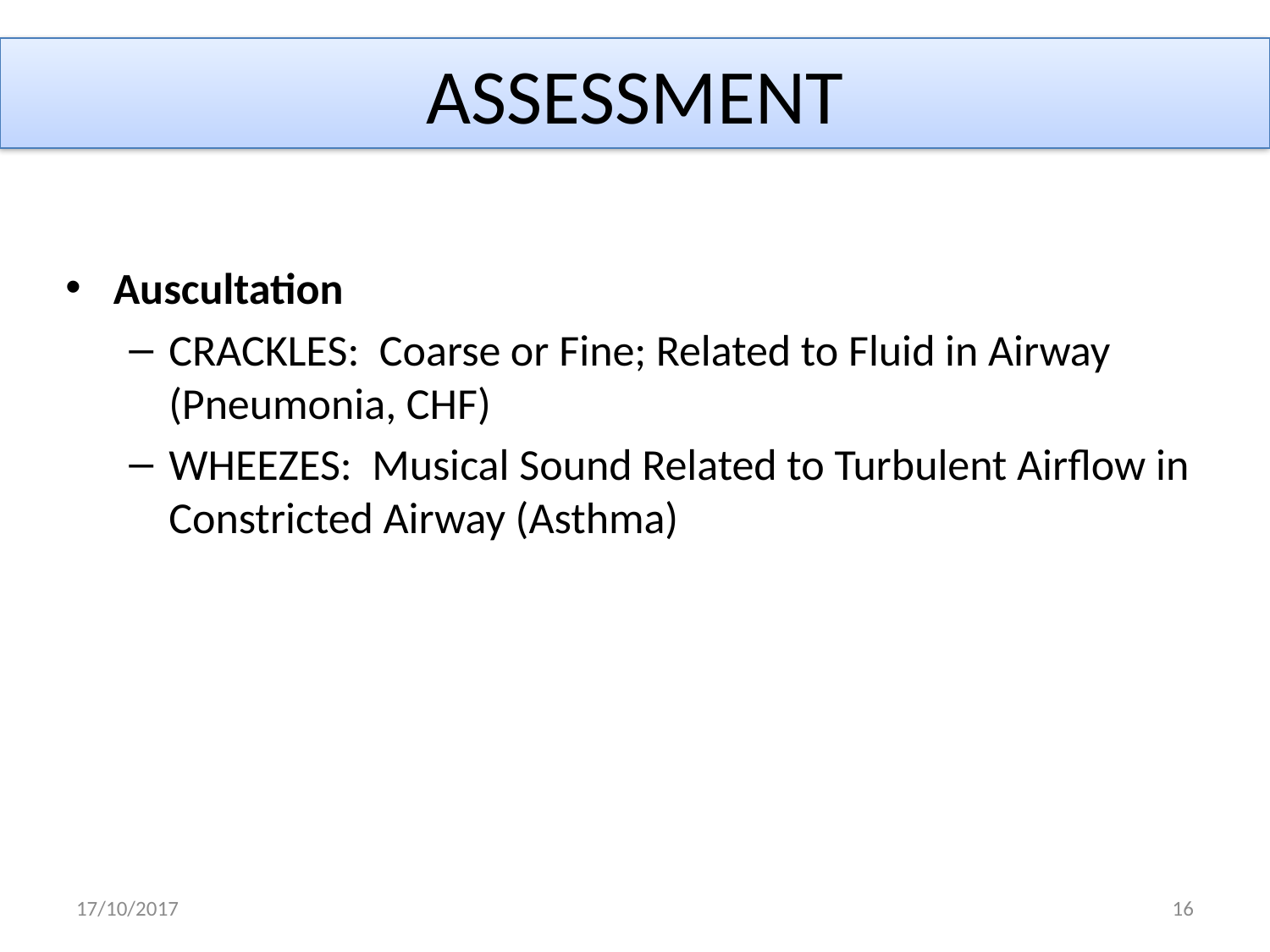

# ASSESSMENT
Auscultation
CRACKLES:  Coarse or Fine; Related to Fluid in Airway (Pneumonia, CHF)
WHEEZES:  Musical Sound Related to Turbulent Airflow in Constricted Airway (Asthma)

17/10/2017
16